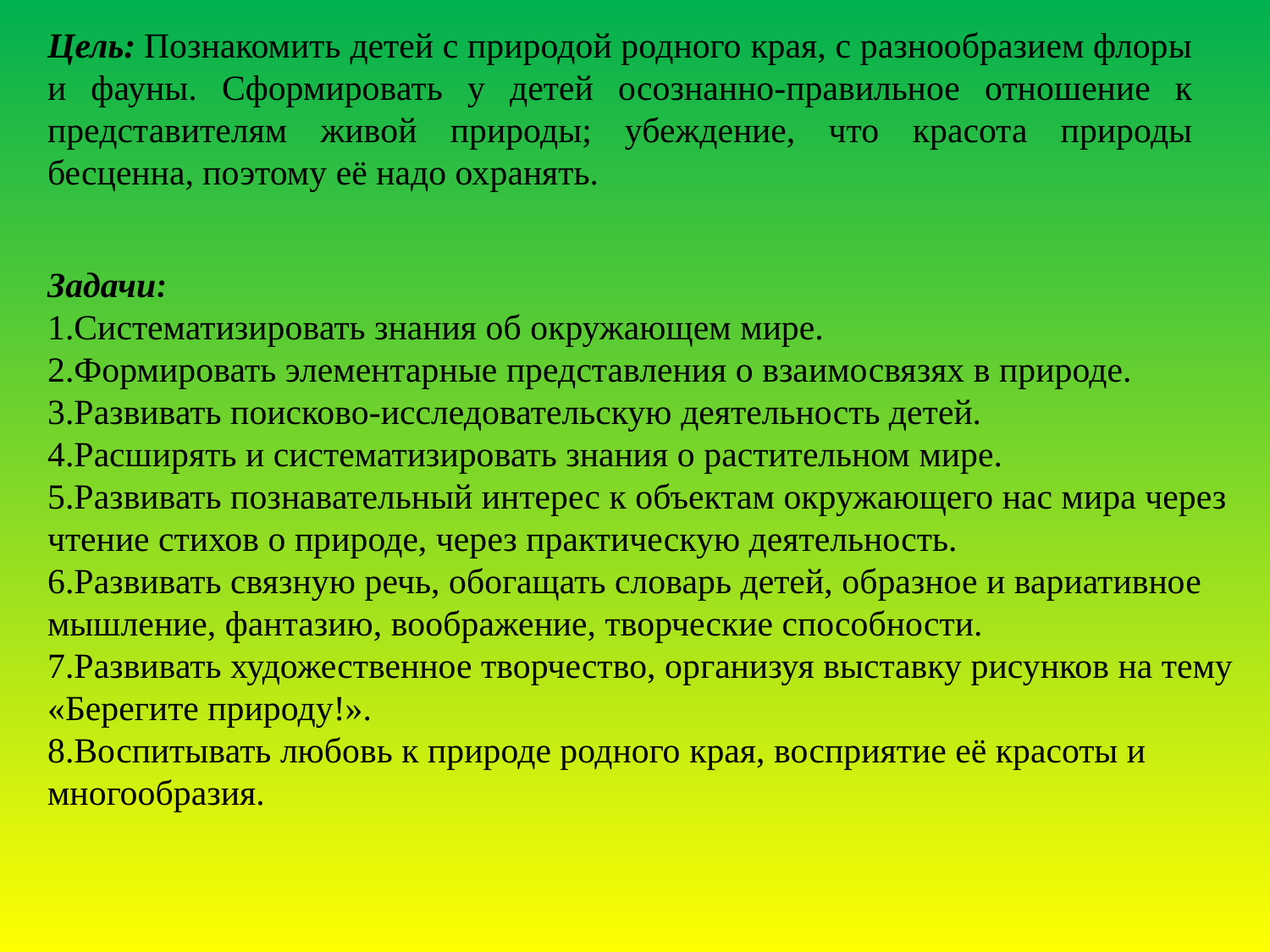

Цель: Познакомить детей с природой родного края, с разнообразием флоры и фауны. Сформировать у детей осознанно-правильное отношение к представителям живой природы; убеждение, что красота природы бесценна, поэтому её надо охранять.

Задачи:
1.Систематизировать знания об окружающем мире.
2.Формировать элементарные представления о взаимосвязях в природе.
3.Развивать поисково-исследовательскую деятельность детей.
4.Расширять и систематизировать знания о растительном мире.
5.Развивать познавательный интерес к объектам окружающего нас мира через чтение стихов о природе, через практическую деятельность.
6.Развивать связную речь, обогащать словарь детей, образное и вариативное мышление, фантазию, воображение, творческие способности.
7.Развивать художественное творчество, организуя выставку рисунков на тему «Берегите природу!».
8.Воспитывать любовь к природе родного края, восприятие её красоты и многообразия.